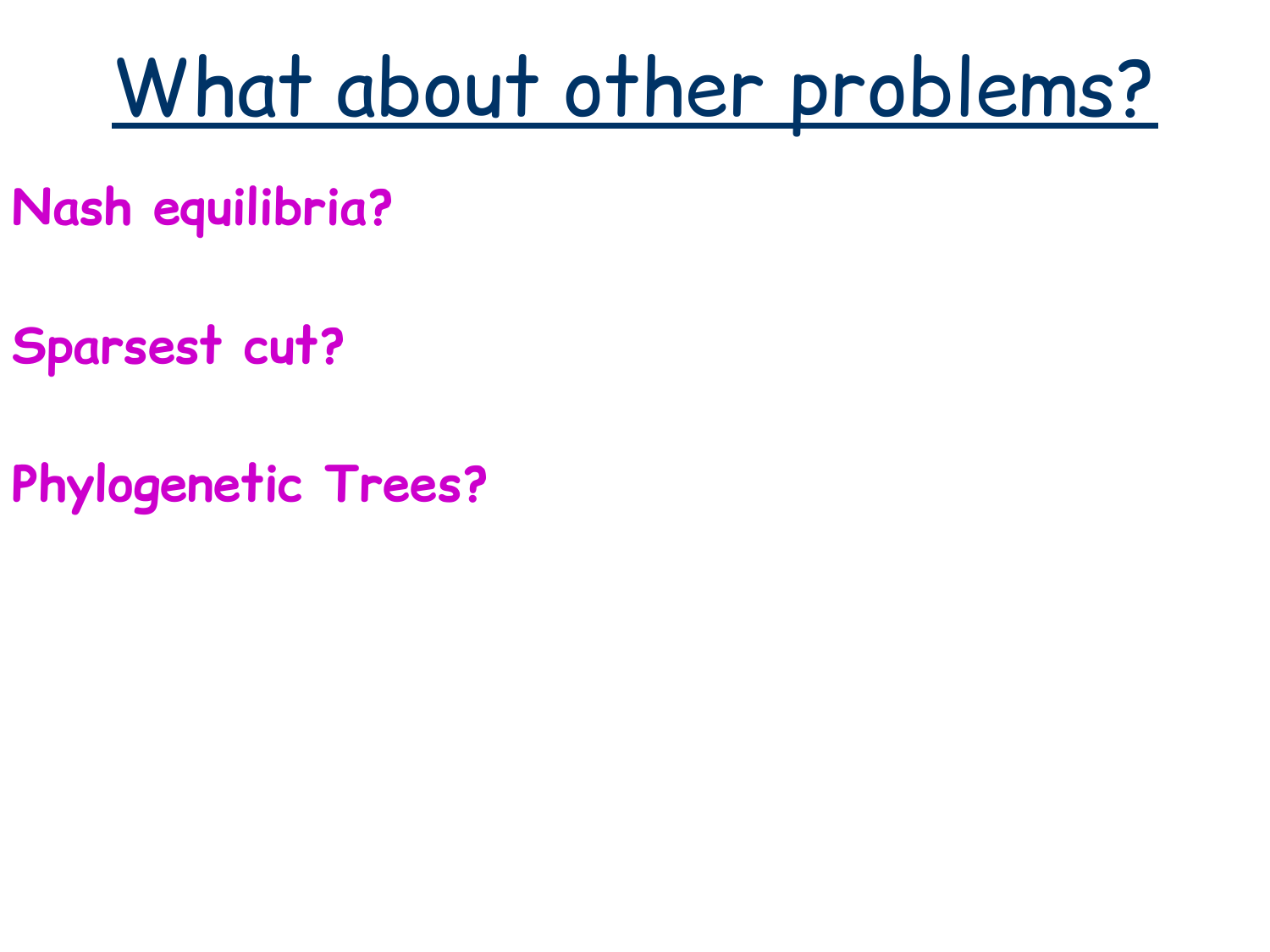

# What about other problems?
Nash equilibria?

Sparsest cut?

Phylogenetic Trees?